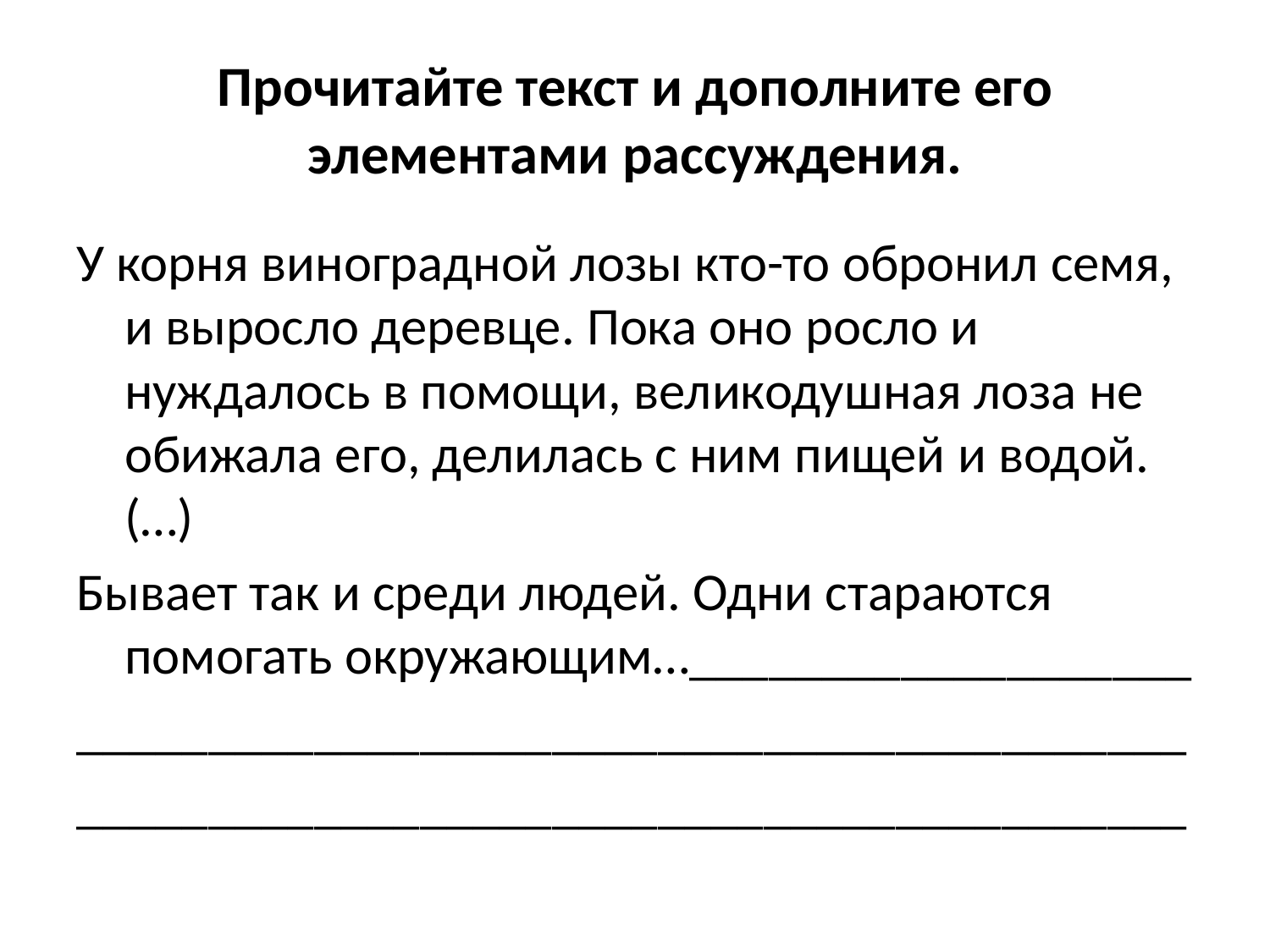

# Прочитайте текст и дополните его элементами рассуждения.
У корня виноградной лозы кто-то обронил семя, и выросло деревце. Пока оно росло и нуждалось в по­мощи, великодушная лоза не обижала его, делилась с ним пищей и водой. (…)
Бывает так и среди людей. Одни стараются помогать окружающим…___________________
__________________________________________
__________________________________________